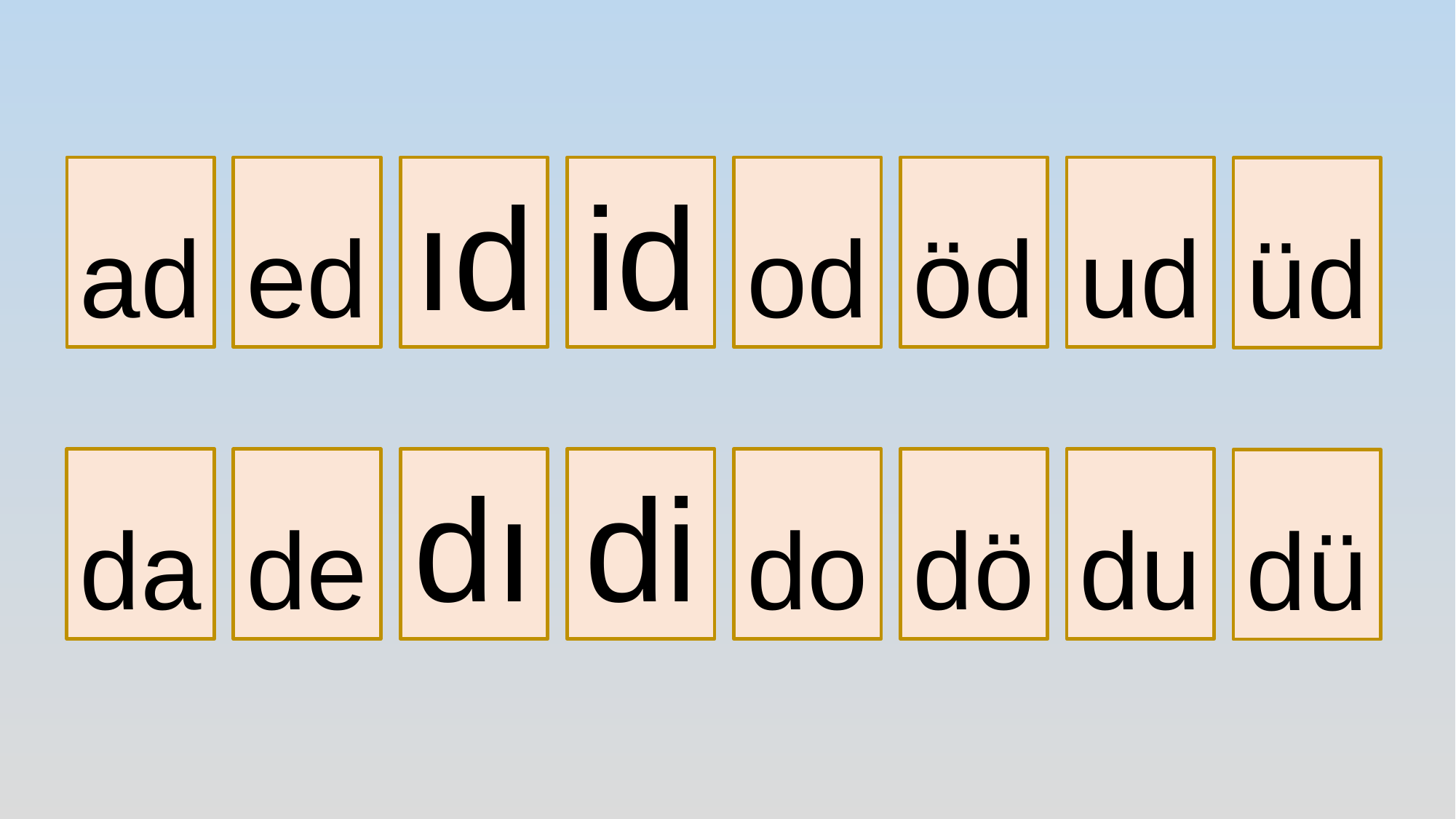

# ad
ed
ıd
id
od
öd
ud
üd
da
de
dı
di
do
dö
du
dü